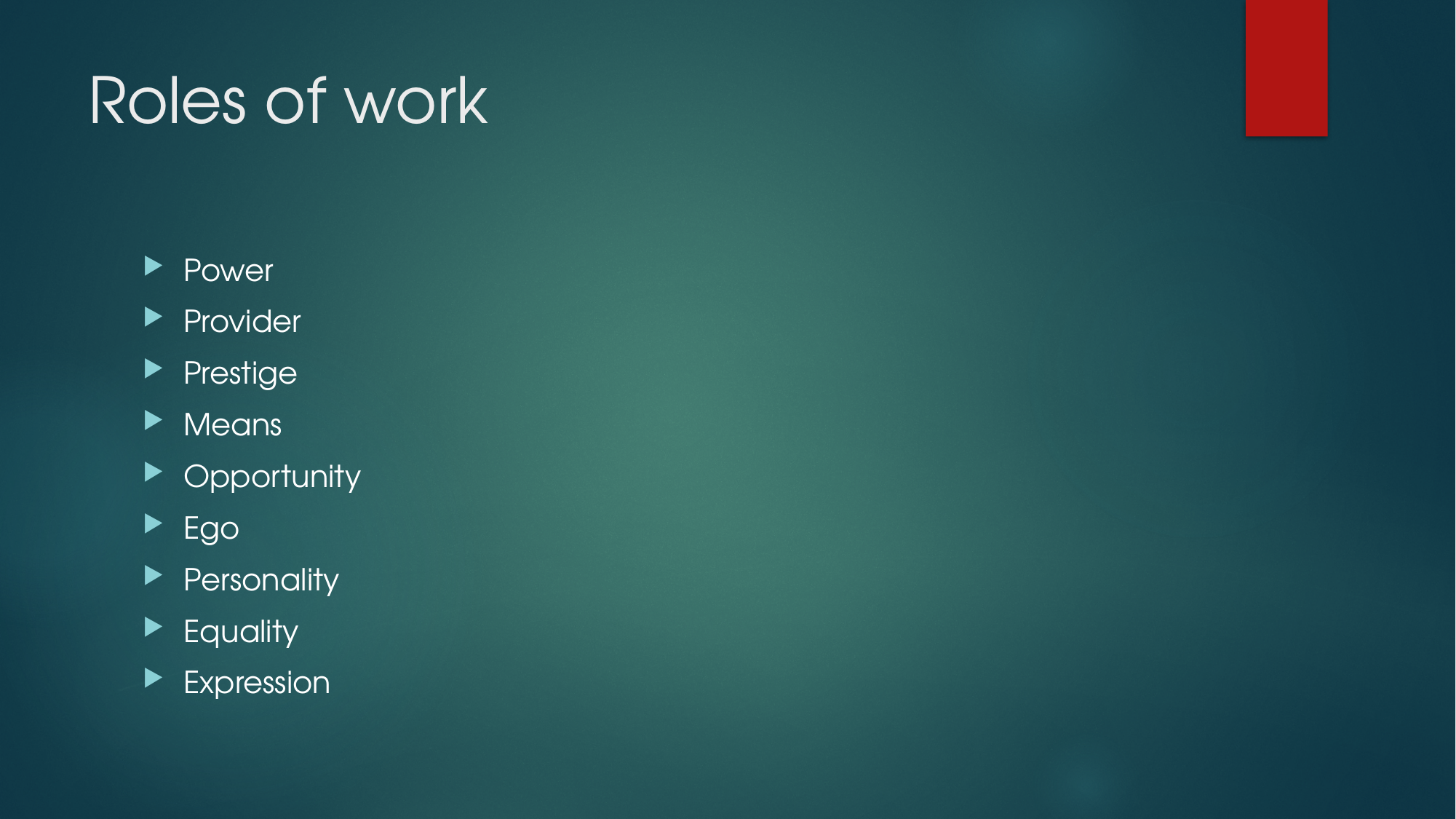

# Roles of work
Power
Provider
Prestige
Means
Opportunity
Ego
Personality
Equality
Expression